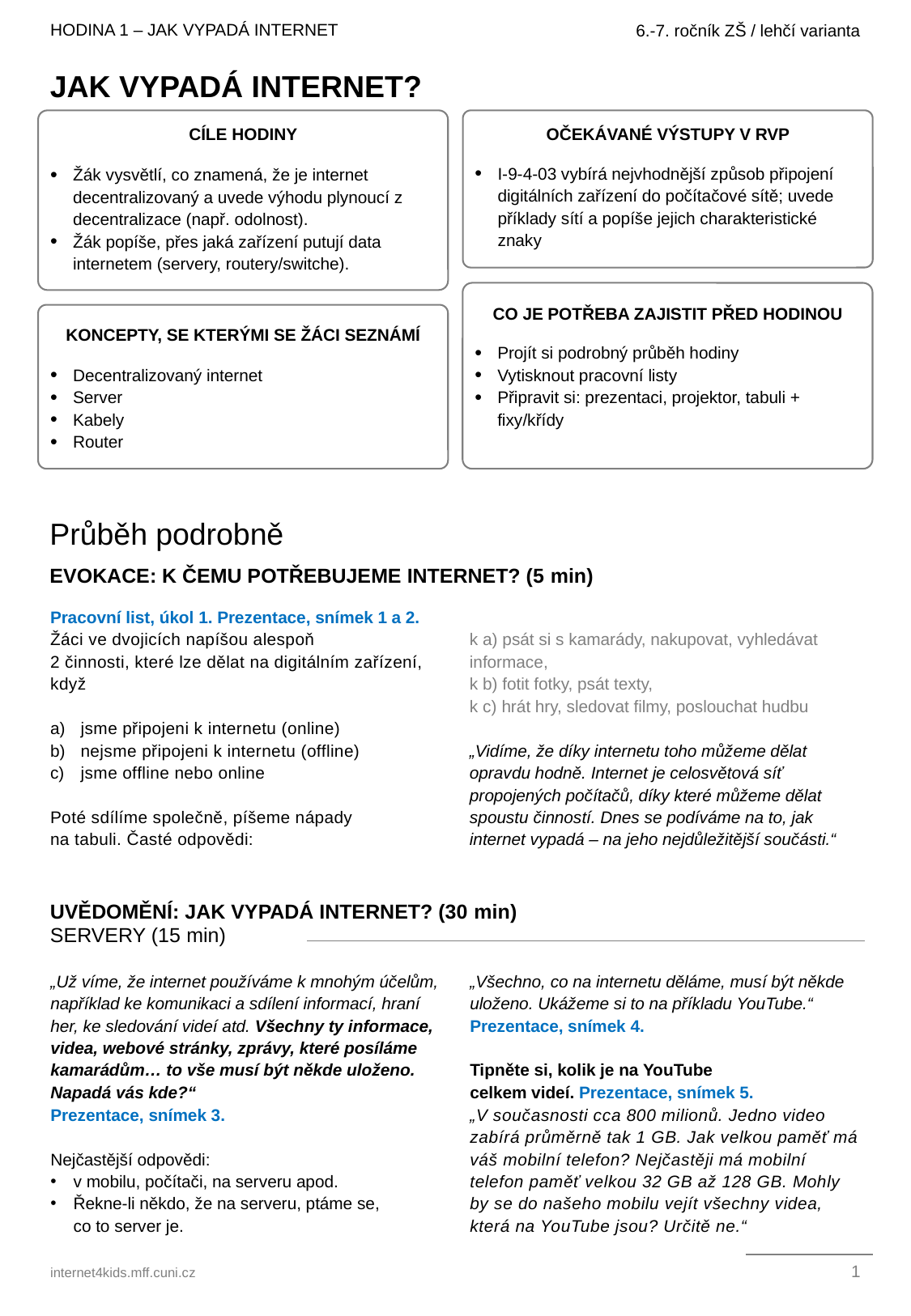

HODINA 1 – JAK VYPADÁ INTERNET
6.-7. ročník ZŠ / lehčí varianta
JAK VYPADÁ INTERNET?
CÍLE HODINY
OČEKÁVANÉ VÝSTUPY V RVP

I-9-4-03 vybírá nejvhodnější způsob připojení digitálních zařízení do počítačové sítě; uvede příklady sítí a popíše jejich charakteristické znaky
Žák vysvětlí, co znamená, že je internet decentralizovaný a uvede výhodu plynoucí z decentralizace (např. odolnost).
Žák popíše, přes jaká zařízení putují data internetem (servery, routery/switche).

CO JE POTŘEBA ZAJISTIT PŘED HODINOU

KONCEPTY, SE KTERÝMI SE ŽÁCI SEZNÁMÍ
Projít si podrobný průběh hodiny
Vytisknout pracovní listy
Připravit si: prezentaci, projektor, tabuli + fixy/křídy
Decentralizovaný internet
Server
Kabely
Router
Průběh podrobně
Evokace: K čemu potřebujeme internet? (5 min)
Pracovní list, úkol 1. Prezentace, snímek 1 a 2.
Žáci ve dvojicích napíšou alespoň
2 činnosti, které lze dělat na digitálním zařízení, když
jsme připojeni k internetu (online)
nejsme připojeni k internetu (offline)
jsme offline nebo online

Poté sdílíme společně, píšeme nápady
na tabuli. Časté odpovědi:

k a) psát si s kamarády, nakupovat, vyhledávat informace,
k b) fotit fotky, psát texty,
k c) hrát hry, sledovat filmy, poslouchat hudbu
„Vidíme, že díky internetu toho můžeme dělat opravdu hodně. Internet je celosvětová síť propojených počítačů, díky které můžeme dělat spoustu činností. Dnes se podíváme na to, jak internet vypadá – na jeho nejdůležitější součásti.“

Uvědomění: Jak vypadá internet? (30 min)
servery (15 min)
„Už víme, že internet používáme k mnohým účelům, například ke komunikaci a sdílení informací, hraní her, ke sledování videí atd. Všechny ty informace, videa, webové stránky, zprávy, které posíláme kamarádům… to vše musí být někde uloženo. Napadá vás kde?“
Prezentace, snímek 3.

Nejčastější odpovědi:
v mobilu, počítači, na serveru apod.
Řekne-li někdo, že na serveru, ptáme se,
co to server je.

„Všechno, co na internetu děláme, musí být někde uloženo. Ukážeme si to na příkladu YouTube.“ Prezentace, snímek 4.
Tipněte si, kolik je na YouTube
celkem videí. Prezentace, snímek 5.
„V současnosti cca 800 milionů. Jedno video zabírá průměrně tak 1 GB. Jak velkou paměť má váš mobilní telefon? Nejčastěji má mobilní telefon paměť velkou 32 GB až 128 GB. Mohly by se do našeho mobilu vejít všechny videa, která na YouTube jsou? Určitě ne.“

1
internet4kids.mff.cuni.cz